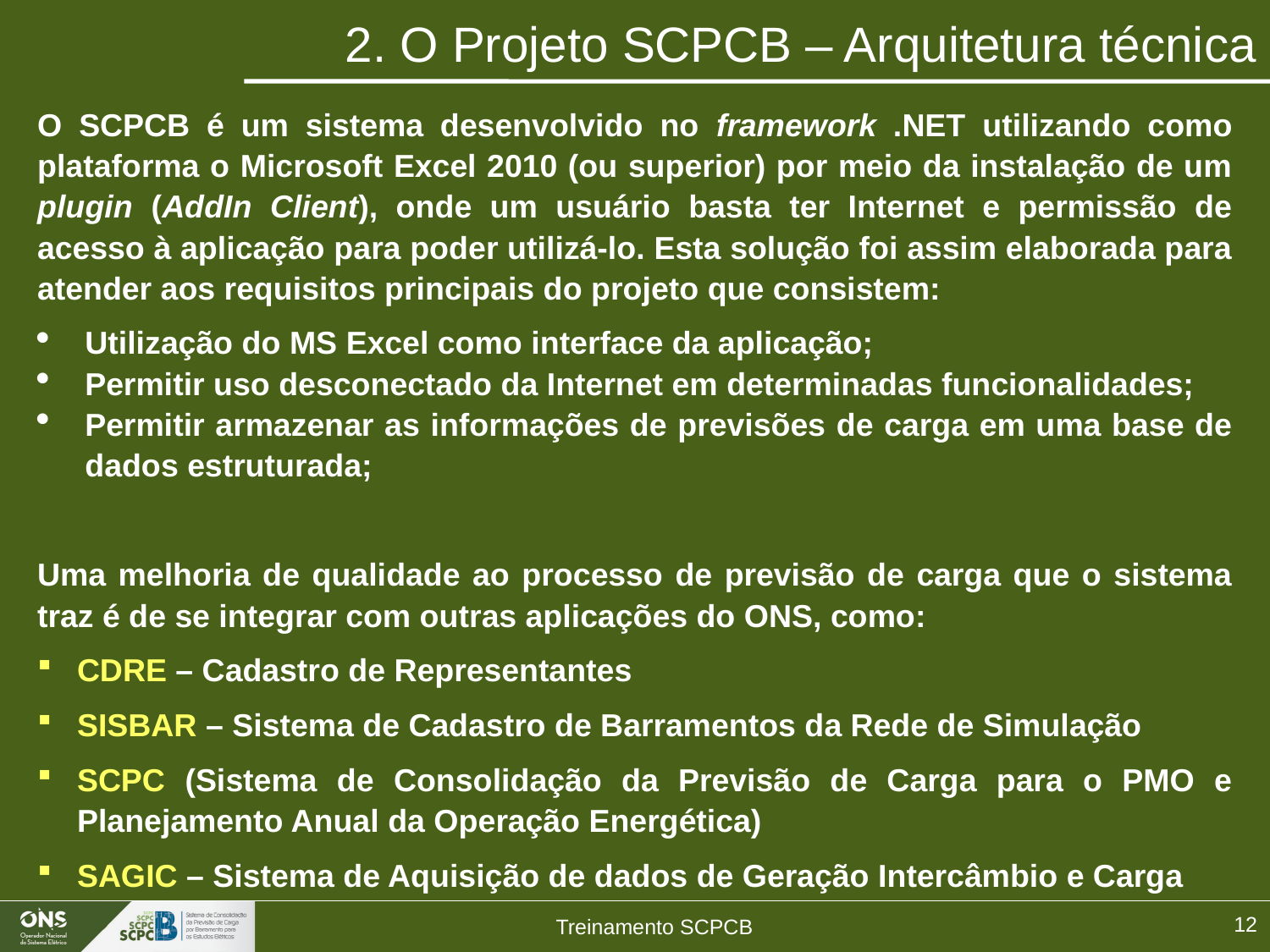

# 2. O Projeto SCPCB – Arquitetura técnica
O SCPCB é um sistema desenvolvido no framework .NET utilizando como plataforma o Microsoft Excel 2010 (ou superior) por meio da instalação de um plugin (AddIn Client), onde um usuário basta ter Internet e permissão de acesso à aplicação para poder utilizá-lo. Esta solução foi assim elaborada para atender aos requisitos principais do projeto que consistem:
Utilização do MS Excel como interface da aplicação;
Permitir uso desconectado da Internet em determinadas funcionalidades;
Permitir armazenar as informações de previsões de carga em uma base de dados estruturada;

Uma melhoria de qualidade ao processo de previsão de carga que o sistema traz é de se integrar com outras aplicações do ONS, como:
CDRE – Cadastro de Representantes
SISBAR – Sistema de Cadastro de Barramentos da Rede de Simulação
SCPC (Sistema de Consolidação da Previsão de Carga para o PMO e Planejamento Anual da Operação Energética)
SAGIC – Sistema de Aquisição de dados de Geração Intercâmbio e Carga